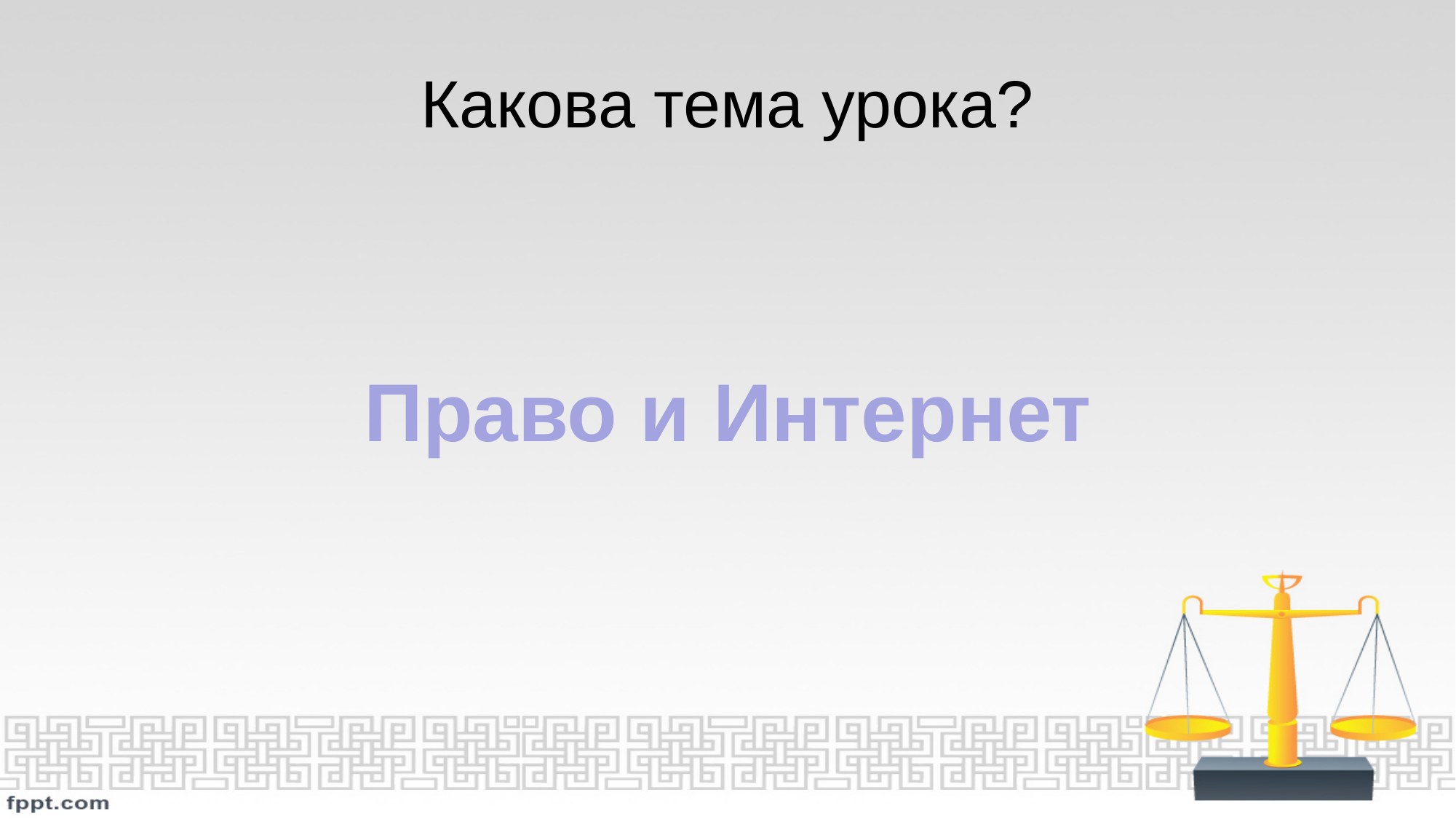

# Какова тема урока?
Право и Интернет